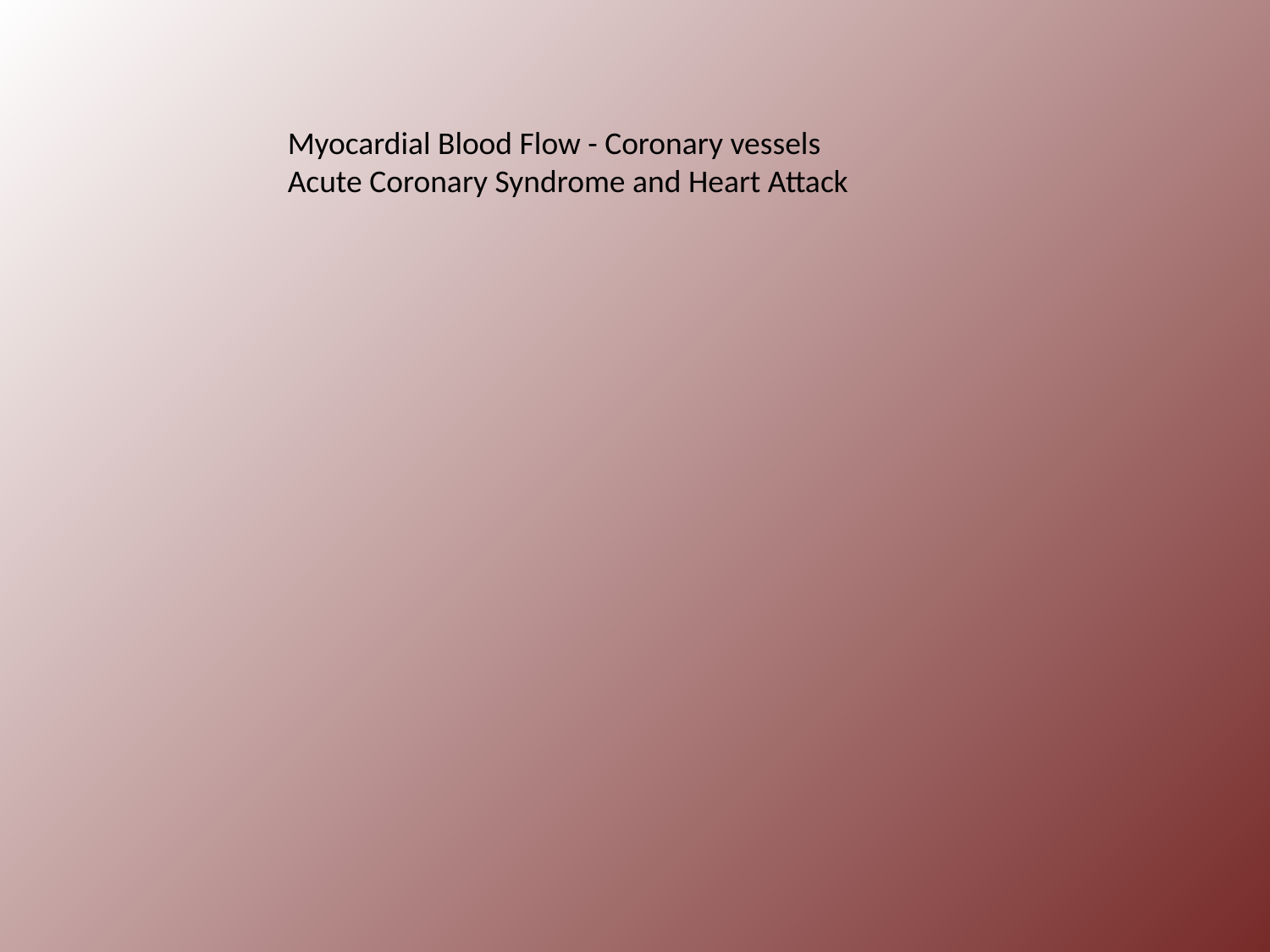

Myocardial Blood Flow - Coronary vessels
Acute Coronary Syndrome and Heart Attack